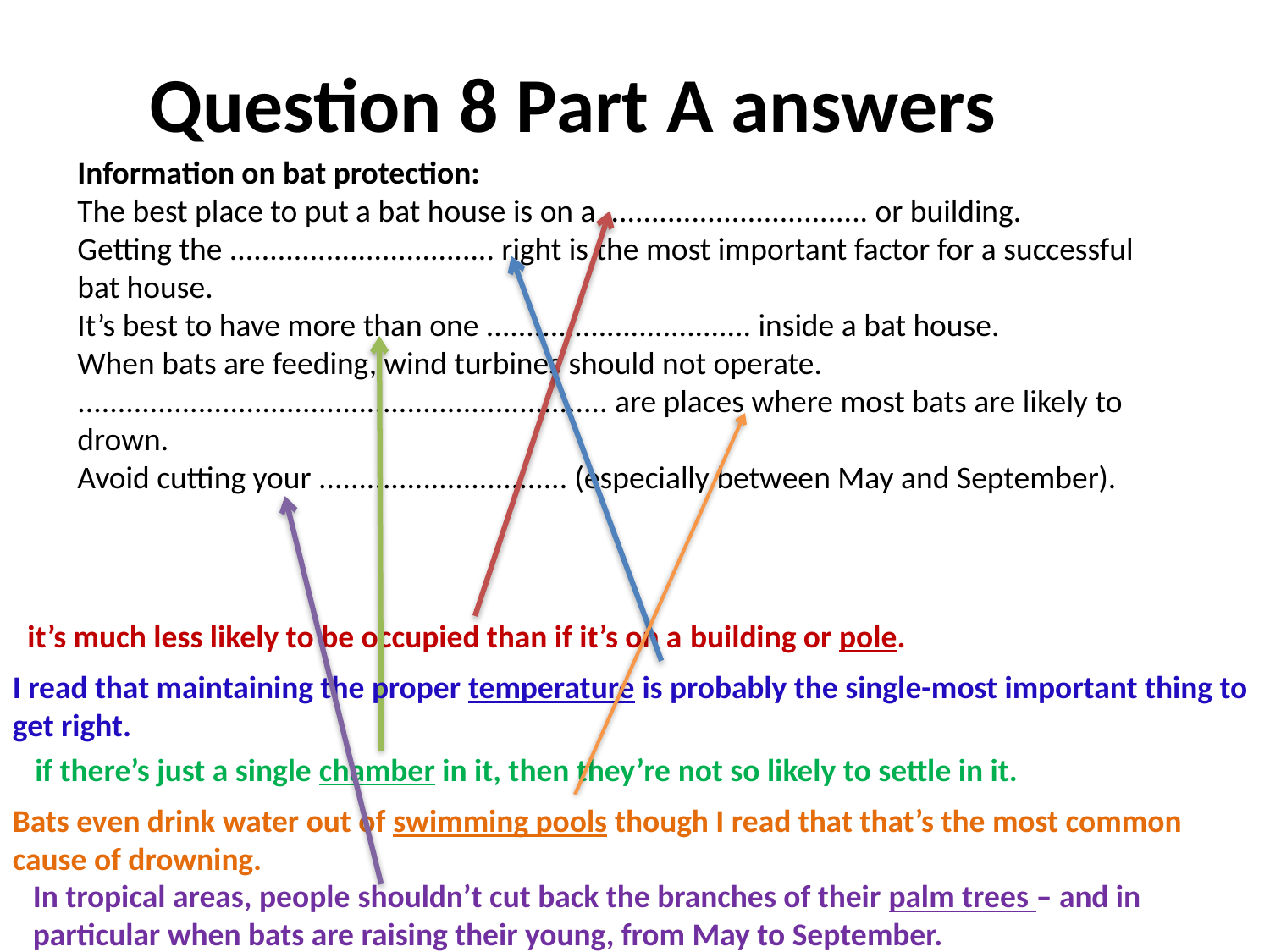

Question 8
# Question 8 Part A answers
Information on bat protection:
The best place to put a bat house is on a ................................. or building.
Getting the ................................. right is the most important factor for a successful bat house.
It’s best to have more than one ................................. inside a bat house.
When bats are feeding, wind turbines should not operate.
.................................................................. are places where most bats are likely to drown.
Avoid cutting your ............................... (especially between May and September).
it’s much less likely to be occupied than if it’s on a building or pole.
I read that maintaining the proper temperature is probably the single-most important thing to get right.
if there’s just a single chamber in it, then they’re not so likely to settle in it.
Bats even drink water out of swimming pools though I read that that’s the most common
cause of drowning.
In tropical areas, people shouldn’t cut back the branches of their palm trees – and in particular when bats are raising their young, from May to September.